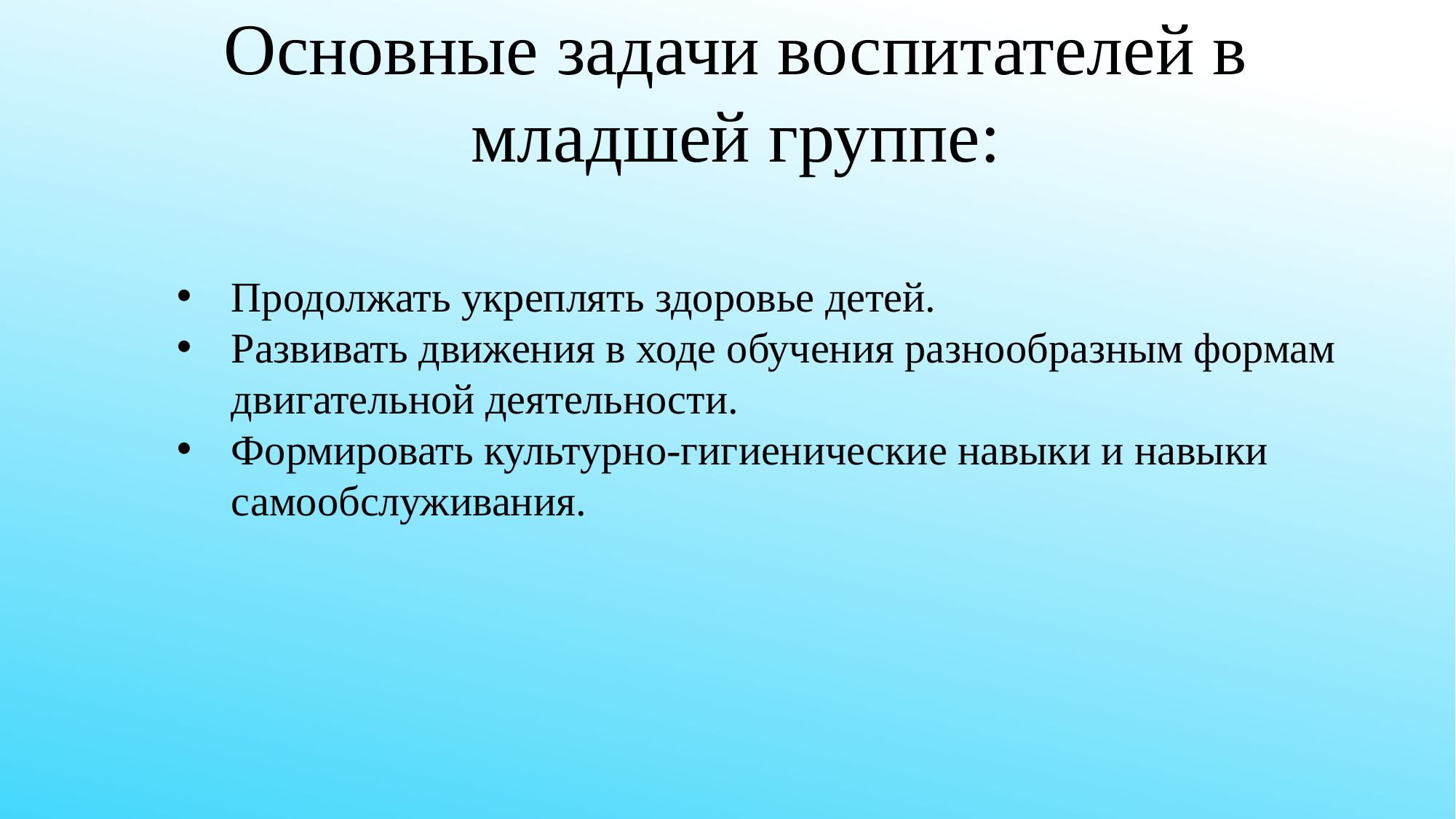

Основные задачи воспитателей в младшей группе:
Продолжать укреплять здоровье детей.
Развивать движения в ходе обучения разнообразным формам двигательной деятельности.
Формировать культурно-гигиенические навыки и навыки самообслуживания.